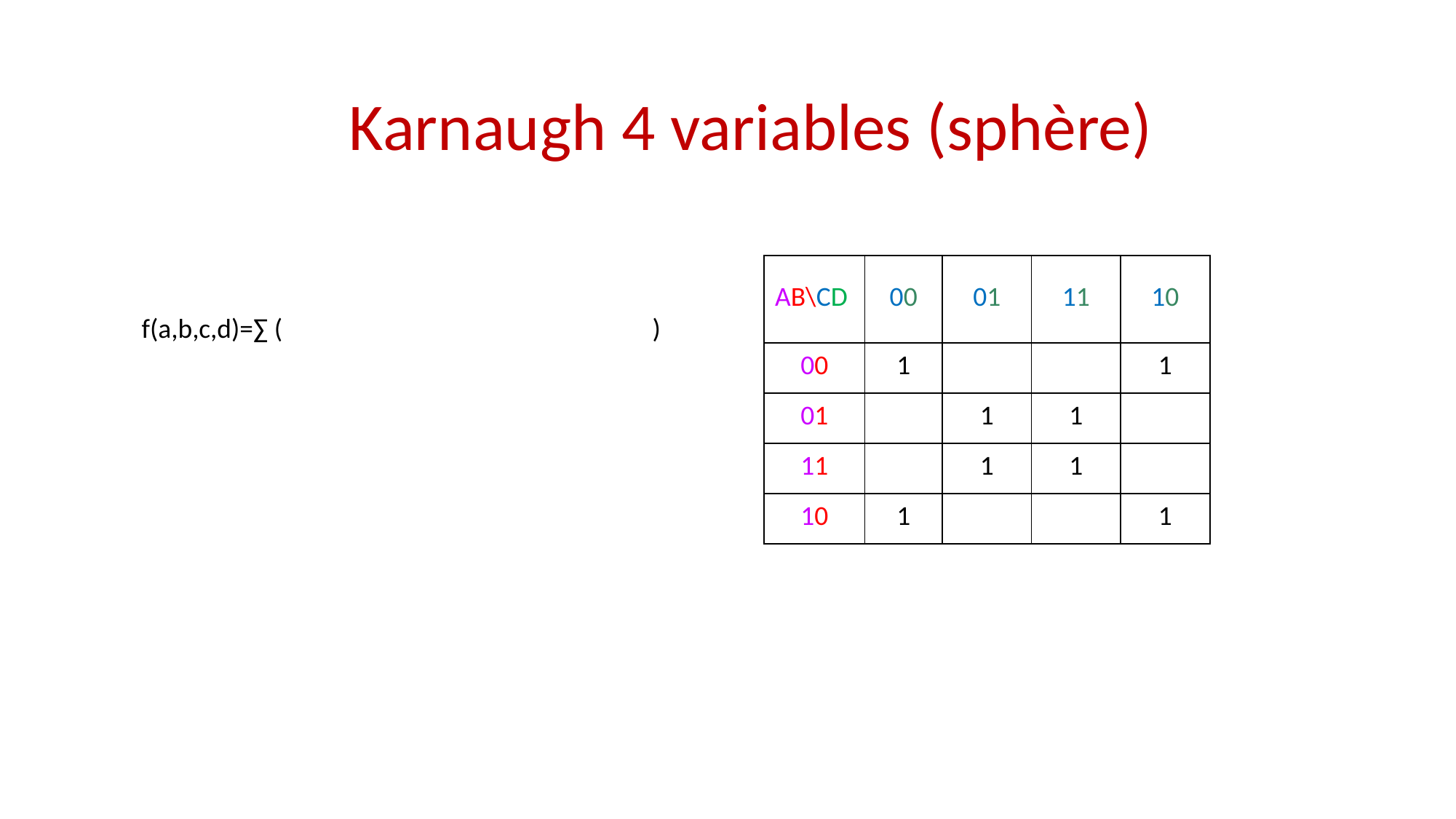

# Karnaugh 4 variables (sphère)
| AB\CD | 00 | 01 | 11 | 10 |
| --- | --- | --- | --- | --- |
| 00 | 1 |  |  | 1 |
| 01 |  | 1 | 1 |  |
| 11 |  | 1 | 1 |  |
| 10 | 1 |  |  | 1 |
f(a,b,c,d)=∑ (                                                            )